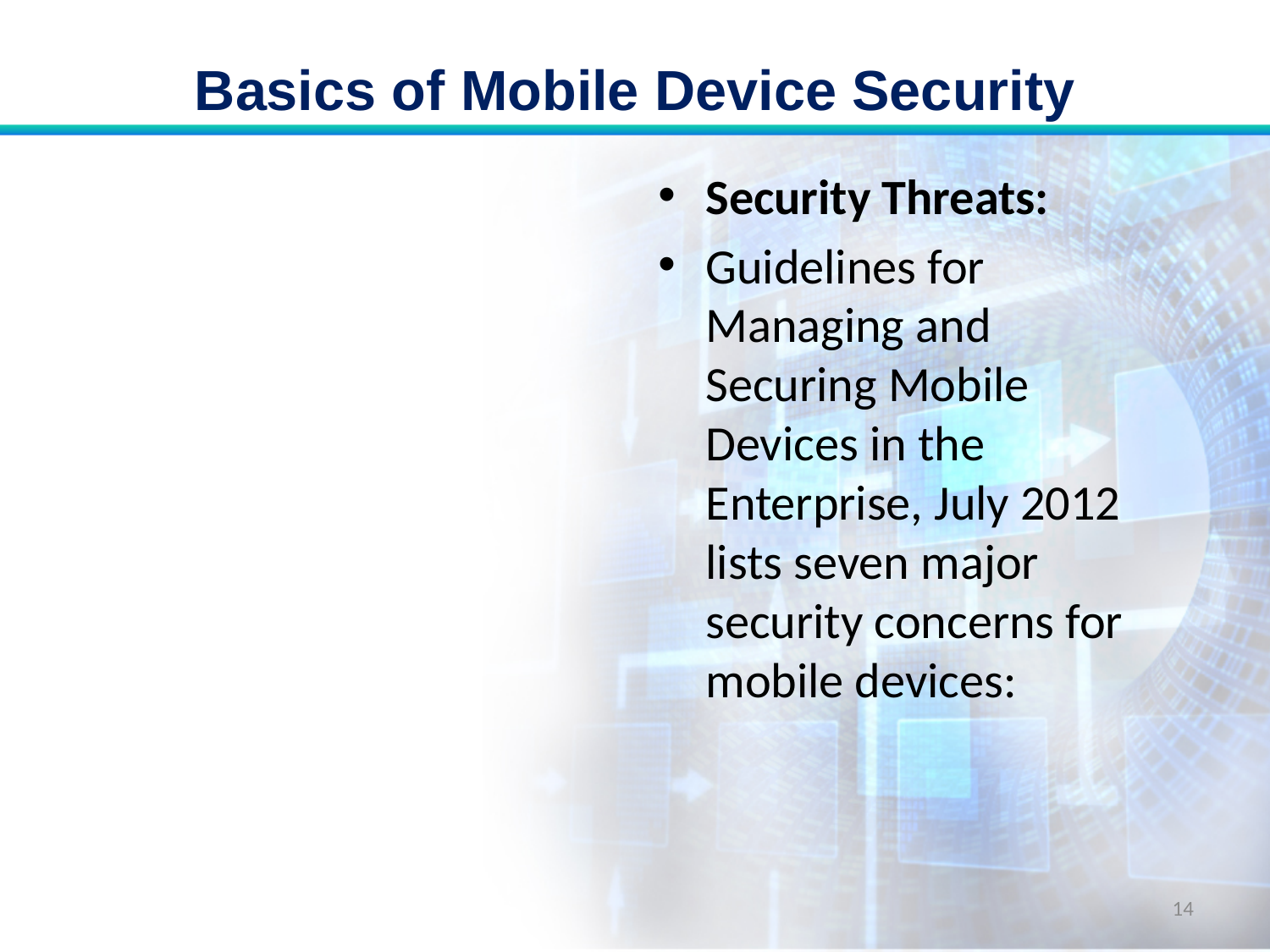

# Basics of Mobile Device Security
Security Threats:
Guidelines for Managing and Securing Mobile Devices in the Enterprise, July 2012 lists seven major security concerns for mobile devices:

14